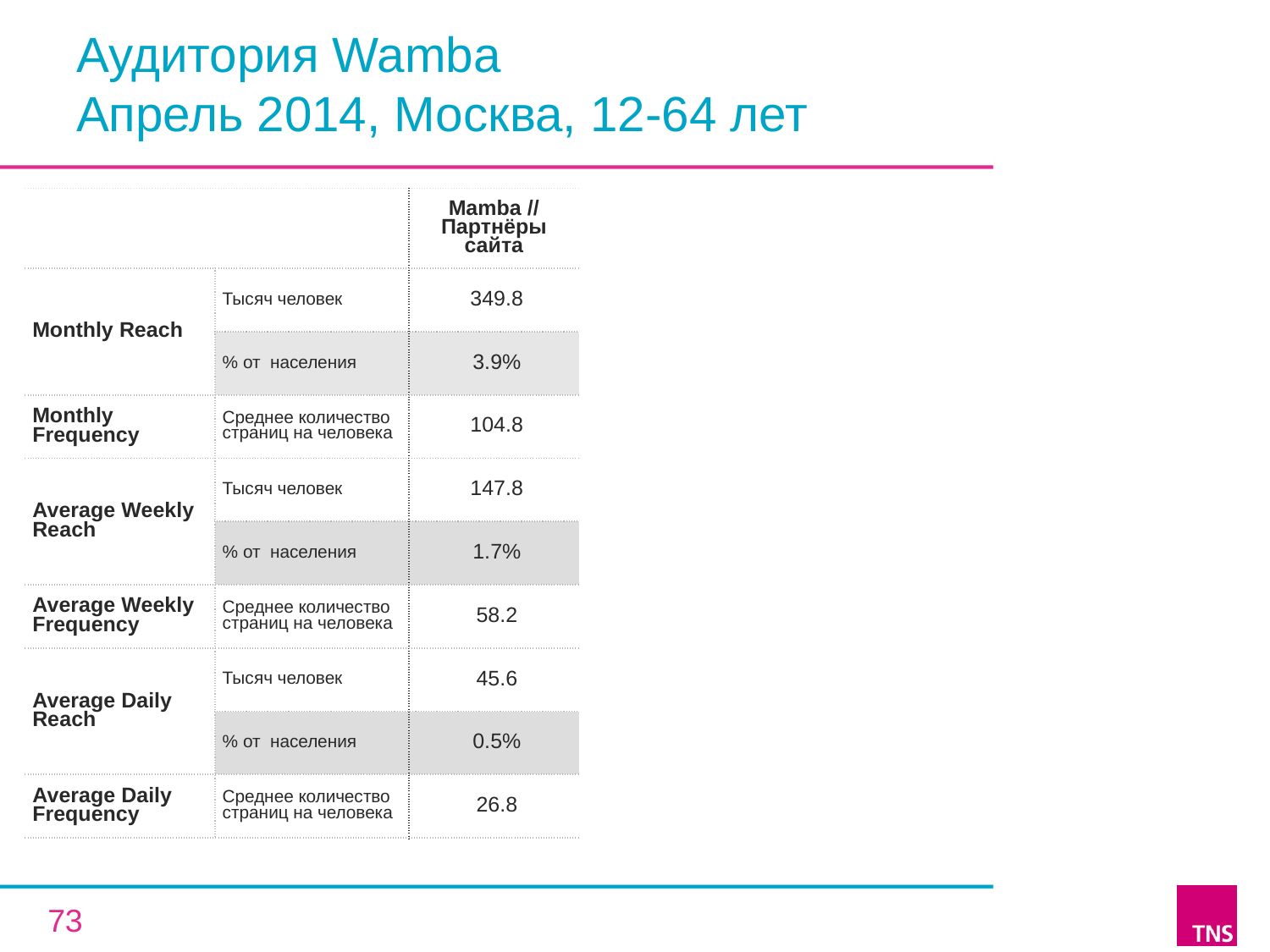

# Аудитория Wamba Апрель 2014, Москва, 12-64 лет
|  |  | Mamba // Партнёры сайта |
| --- | --- | --- |
| Monthly Reach | Тысяч человек | 349.8 |
|  | % от населения | 3.9% |
| Monthly Frequency | Среднее количество страниц на человека | 104.8 |
| Average Weekly Reach | Тысяч человек | 147.8 |
|  | % от населения | 1.7% |
| Average Weekly Frequency | Среднее количество страниц на человека | 58.2 |
| Average Daily Reach | Тысяч человек | 45.6 |
|  | % от населения | 0.5% |
| Average Daily Frequency | Среднее количество страниц на человека | 26.8 |

73